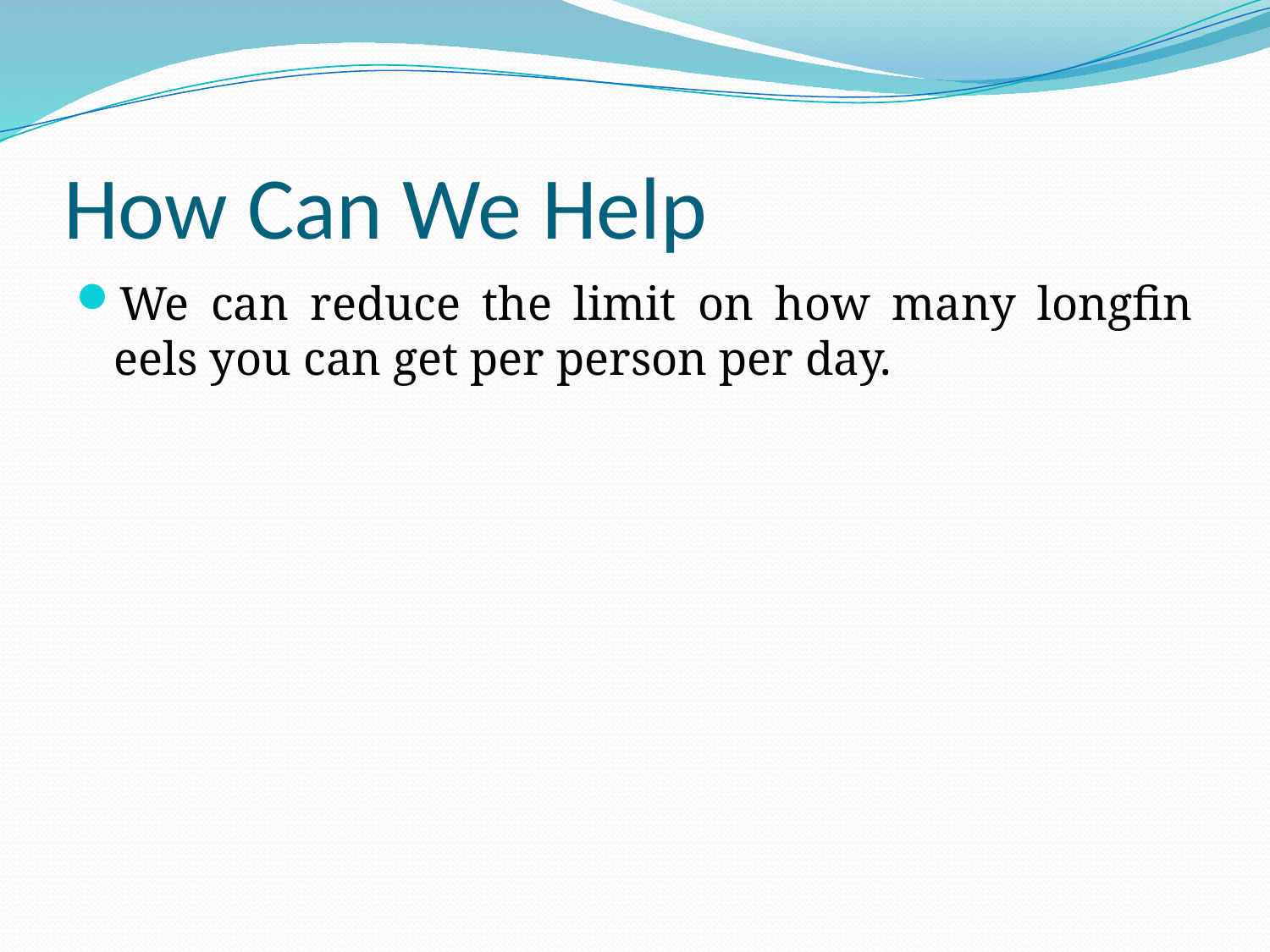

# How Can We Help
We can reduce the limit on how many longfin eels you can get per person per day.